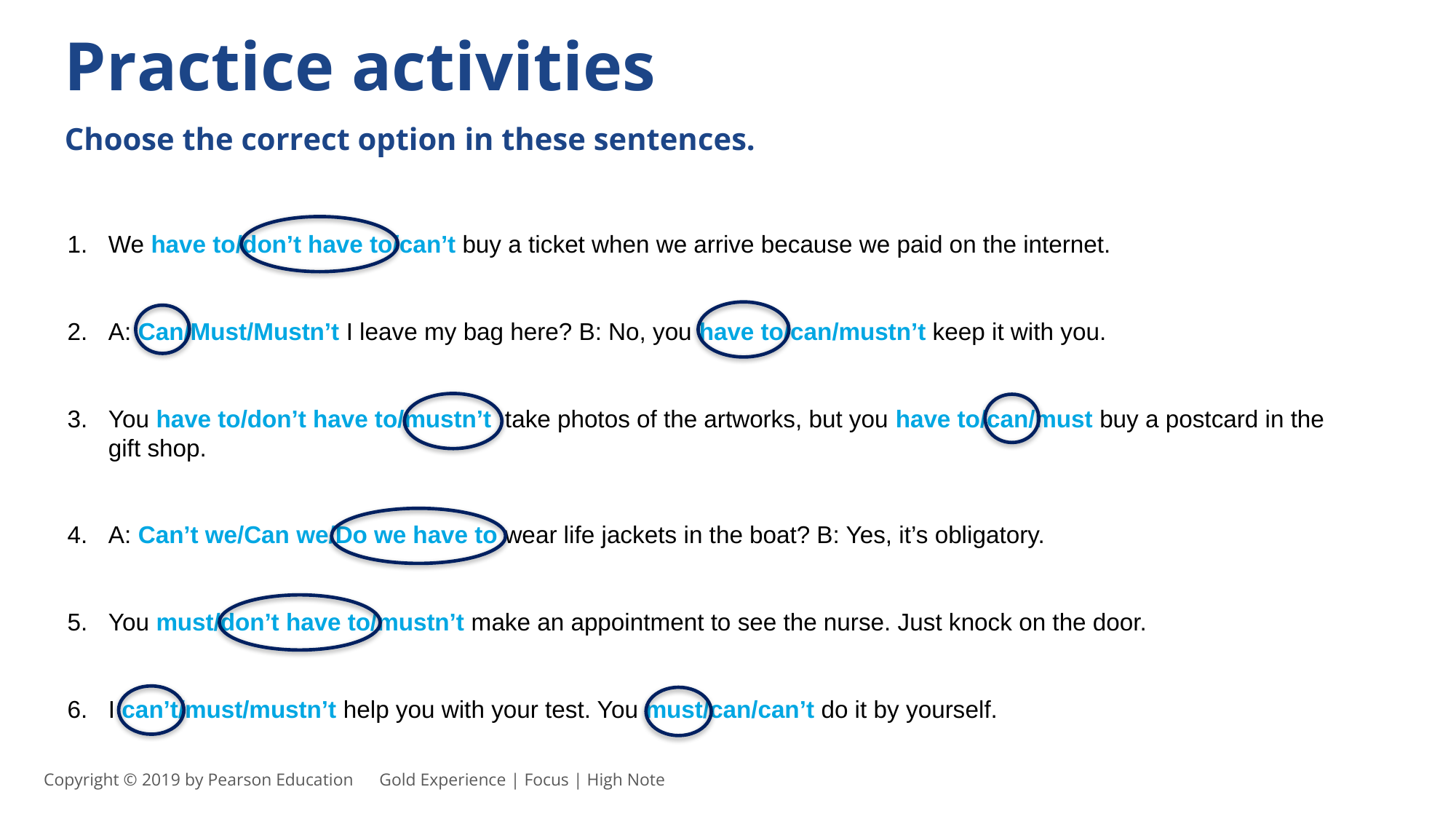

Practice activities
Choose the correct option in these sentences.

We have to/don’t have to/can’t buy a ticket when we arrive because we paid on the internet.

A: Can/Must/Mustn’t I leave my bag here? B: No, you have to/can/mustn’t keep it with you.

You have to/don’t have to/mustn’t  take photos of the artworks, but you have to/can/must buy a postcard in the gift shop.

A: Can’t we/Can we/Do we have to wear life jackets in the boat? B: Yes, it’s obligatory.

You must/don’t have to/mustn’t make an appointment to see the nurse. Just knock on the door.

I can’t/must/mustn’t help you with your test. You must/can/can’t do it by yourself.

Copyright © 2019 by Pearson Education      Gold Experience | Focus | High Note